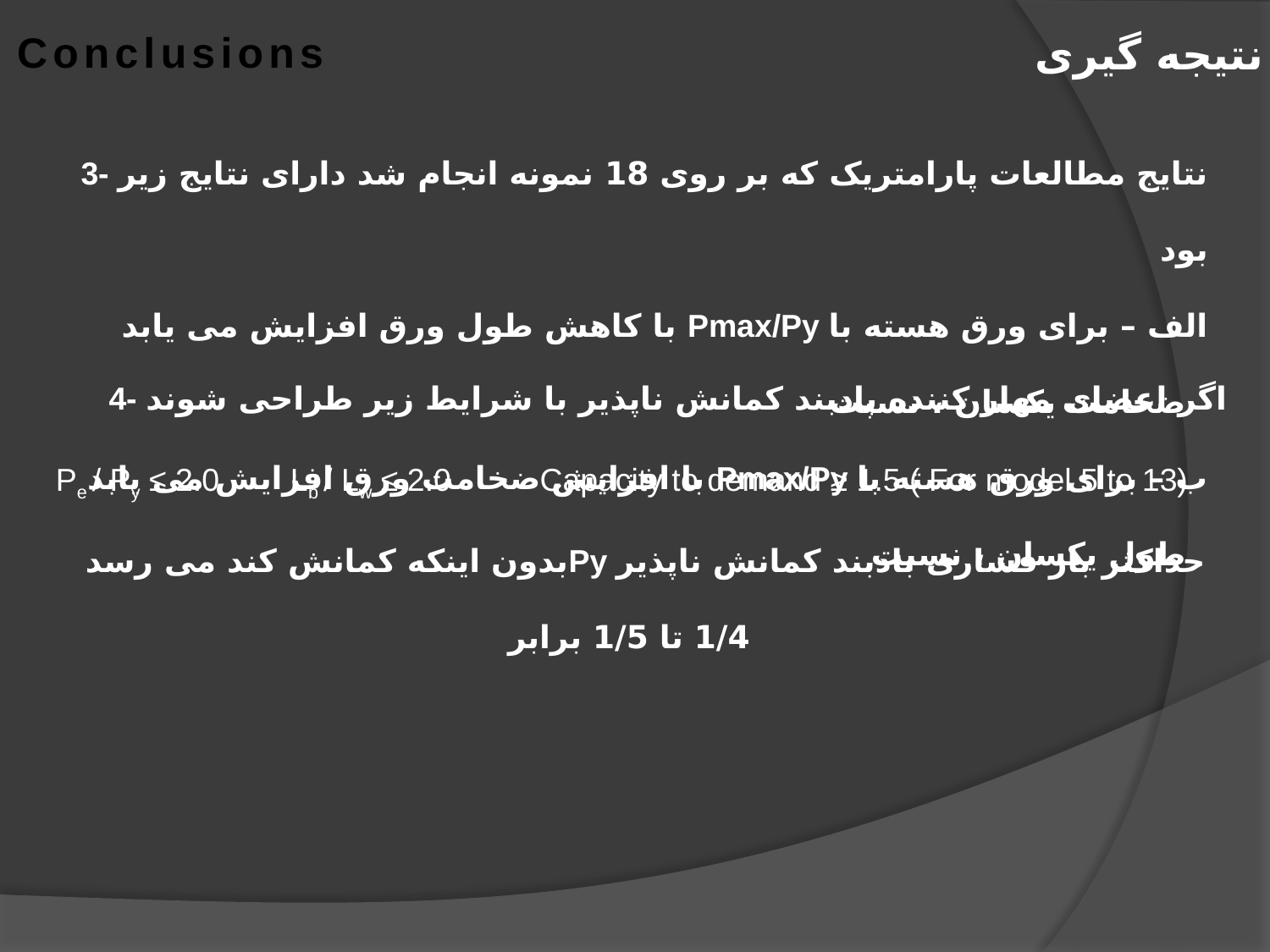

Conclusions
نتیجه گیری
3- نتایج مطالعات پارامتریک که بر روی 18 نمونه انجام شد دارای نتایج زیر بود
 با کاهش طول ورق افزایش می یابد Pmax/Py الف – برای ورق هسته با ضخامت یکسان ، نسبت
 با افزایش ضخامت ورق افزایش می یابد Pmax/Py ب – برای ورق هسته با طول یکسان ، نسبت
4- اگر اعضای مهار کننده بادبند کمانش ناپذیر با شرایط زیر طراحی شوند
Pe / Py ≤ 2.0        Lb / Lw ≤ 2.0          Capacity to demand ≥ 1.5 ( For model 5 to 13)
 بدون اینکه کمانش کند می رسدPy حداکثر بار فشاری بادبند کمانش ناپذیر 1/4 تا 1/5 برابر